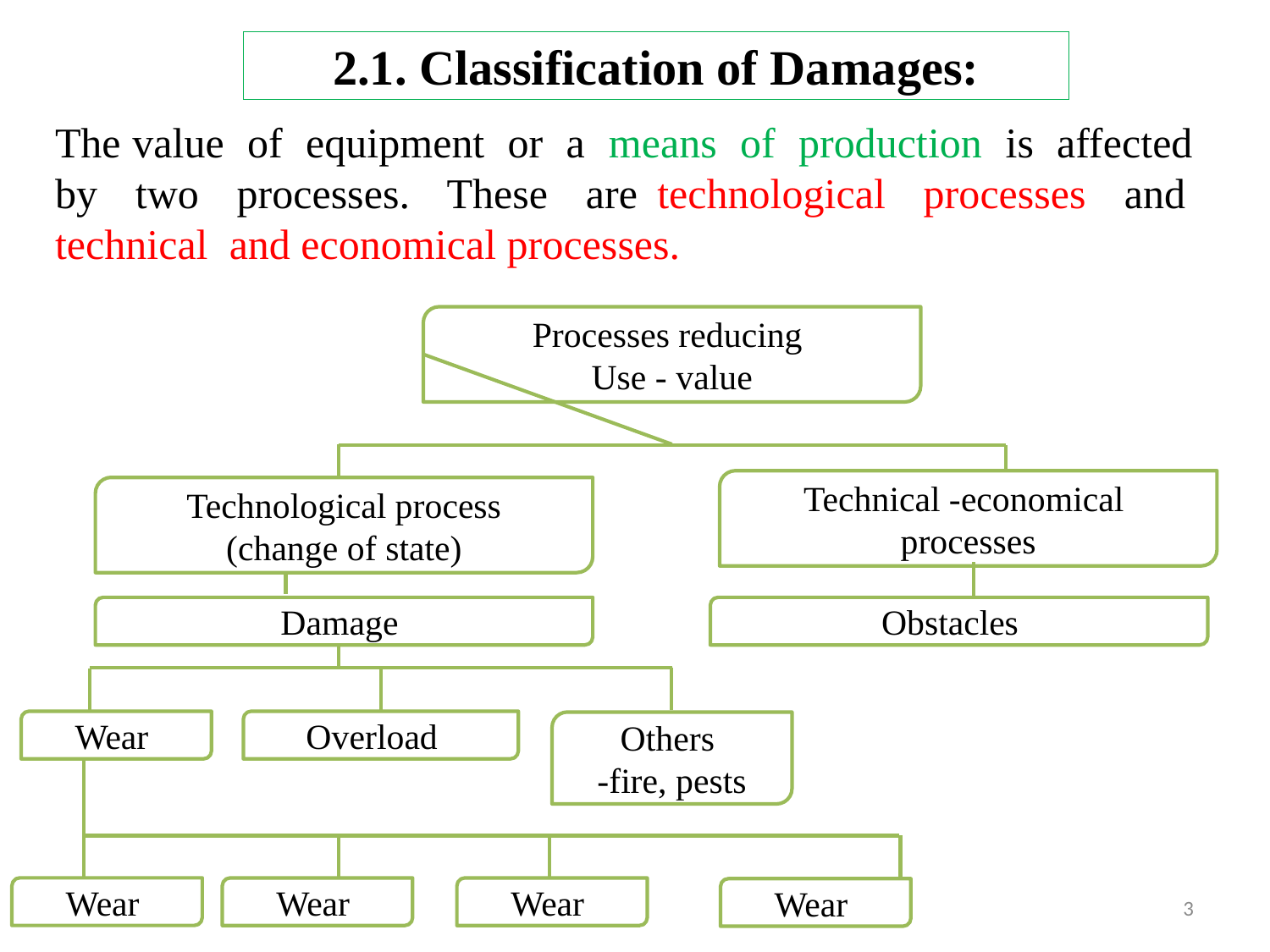

# 2.1. Classification of Damages:
The value  of  equipment  or  a  means  of  production  is  affected  by  two  processes.  These  are technological  processes  and  technical  and economical processes.
Processes reducing
Use - value
Technical -economical
processes
Technological process
(change of state)
Damage
Obstacles
Wear
Overload
Others
-fire, pests
Wear
Wear
Wear
Wear
3